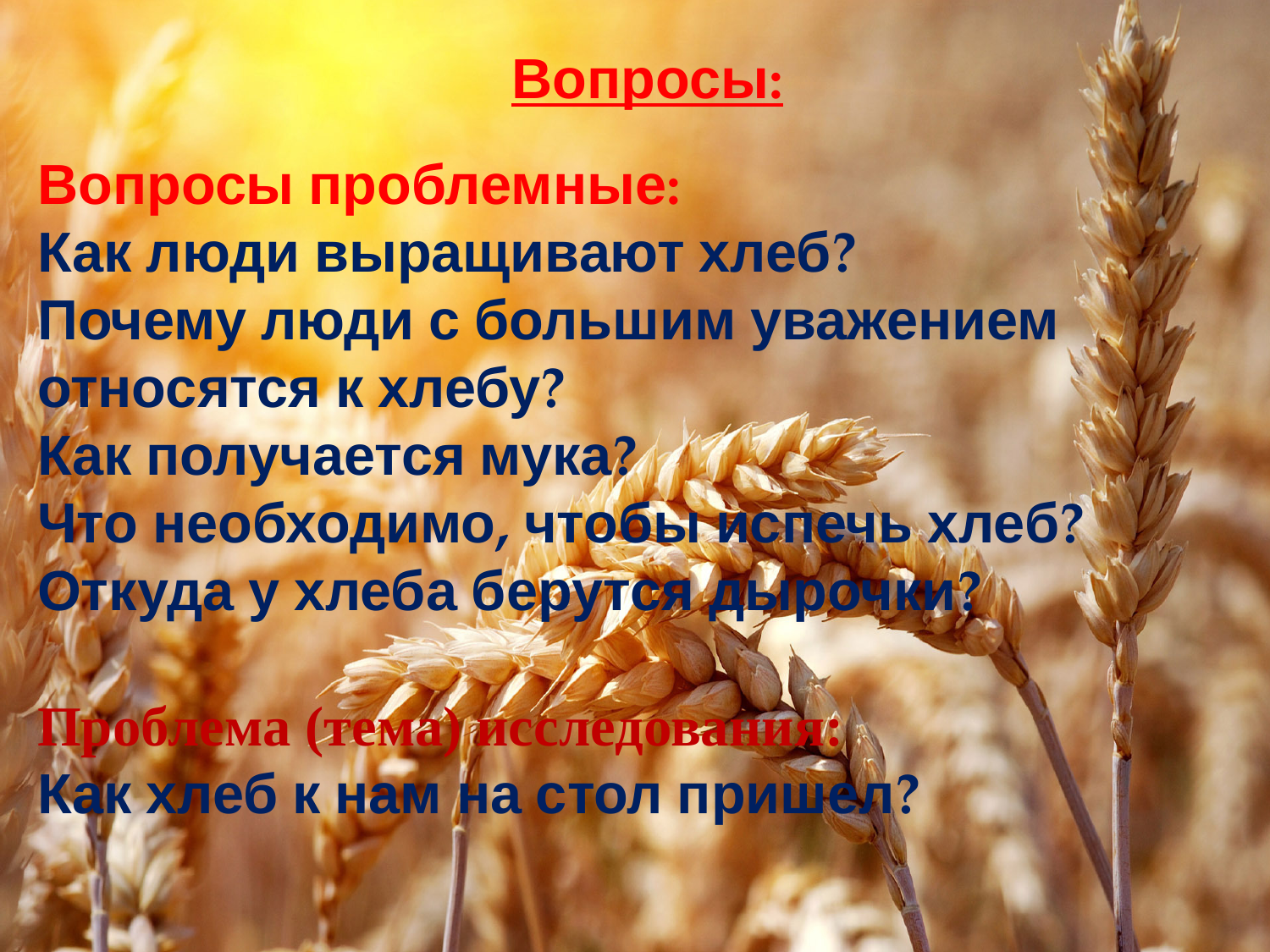

Вопросы:

Вопросы проблемные:
Как люди выращивают хлеб?
Почему люди с большим уважением относятся к хлебу?
Как получается мука?
Что необходимо, чтобы испечь хлеб?
Откуда у хлеба берутся дырочки?

Проблема (тема) исследования:
Как хлеб к нам на стол пришел?